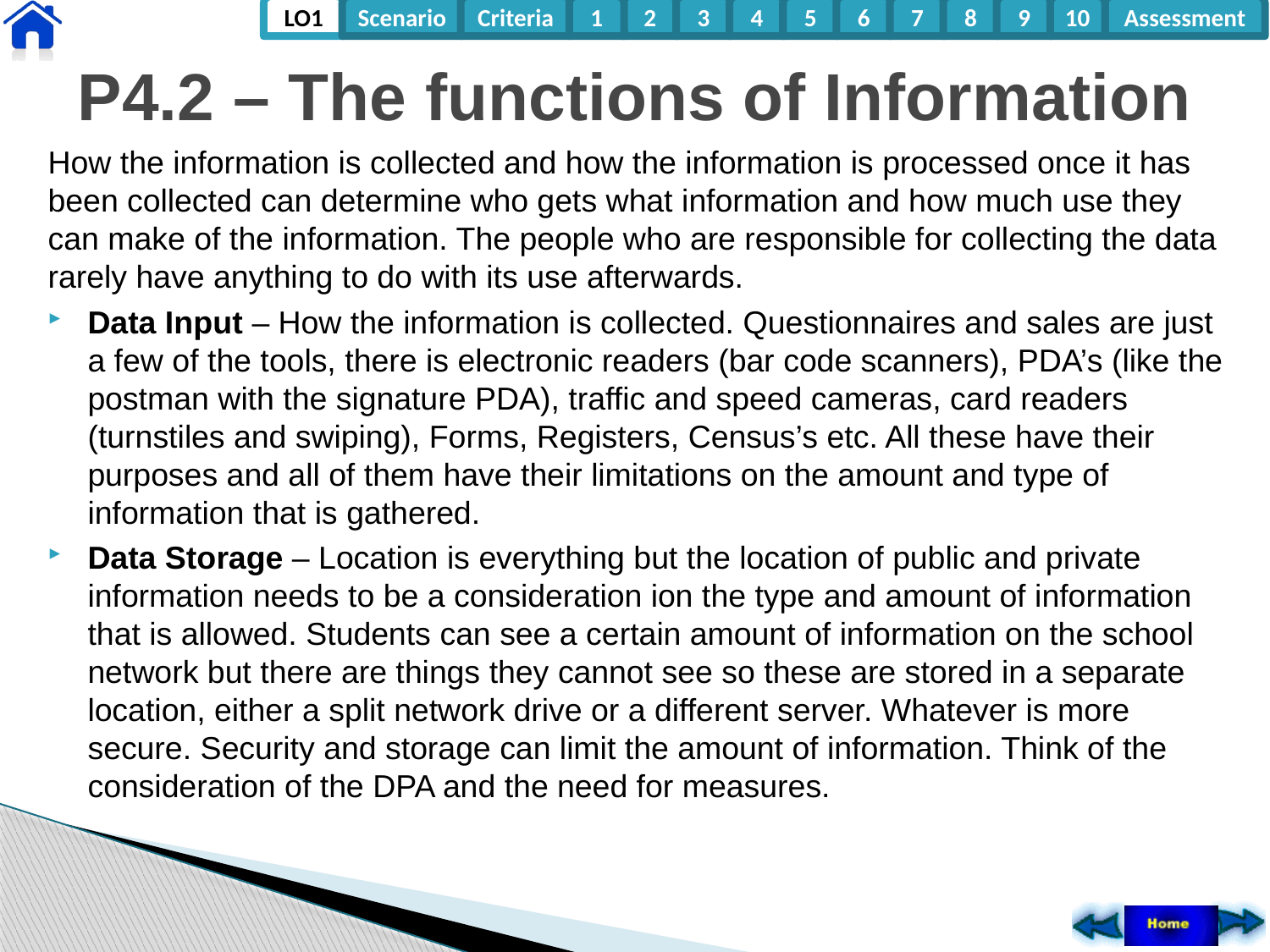

# P4.2 – The functions of Information
How the information is collected and how the information is processed once it has been collected can determine who gets what information and how much use they can make of the information. The people who are responsible for collecting the data rarely have anything to do with its use afterwards.
Data Input – How the information is collected. Questionnaires and sales are just a few of the tools, there is electronic readers (bar code scanners), PDA’s (like the postman with the signature PDA), traffic and speed cameras, card readers (turnstiles and swiping), Forms, Registers, Census’s etc. All these have their purposes and all of them have their limitations on the amount and type of information that is gathered.
Data Storage – Location is everything but the location of public and private information needs to be a consideration ion the type and amount of information that is allowed. Students can see a certain amount of information on the school network but there are things they cannot see so these are stored in a separate location, either a split network drive or a different server. Whatever is more secure. Security and storage can limit the amount of information. Think of the consideration of the DPA and the need for measures.